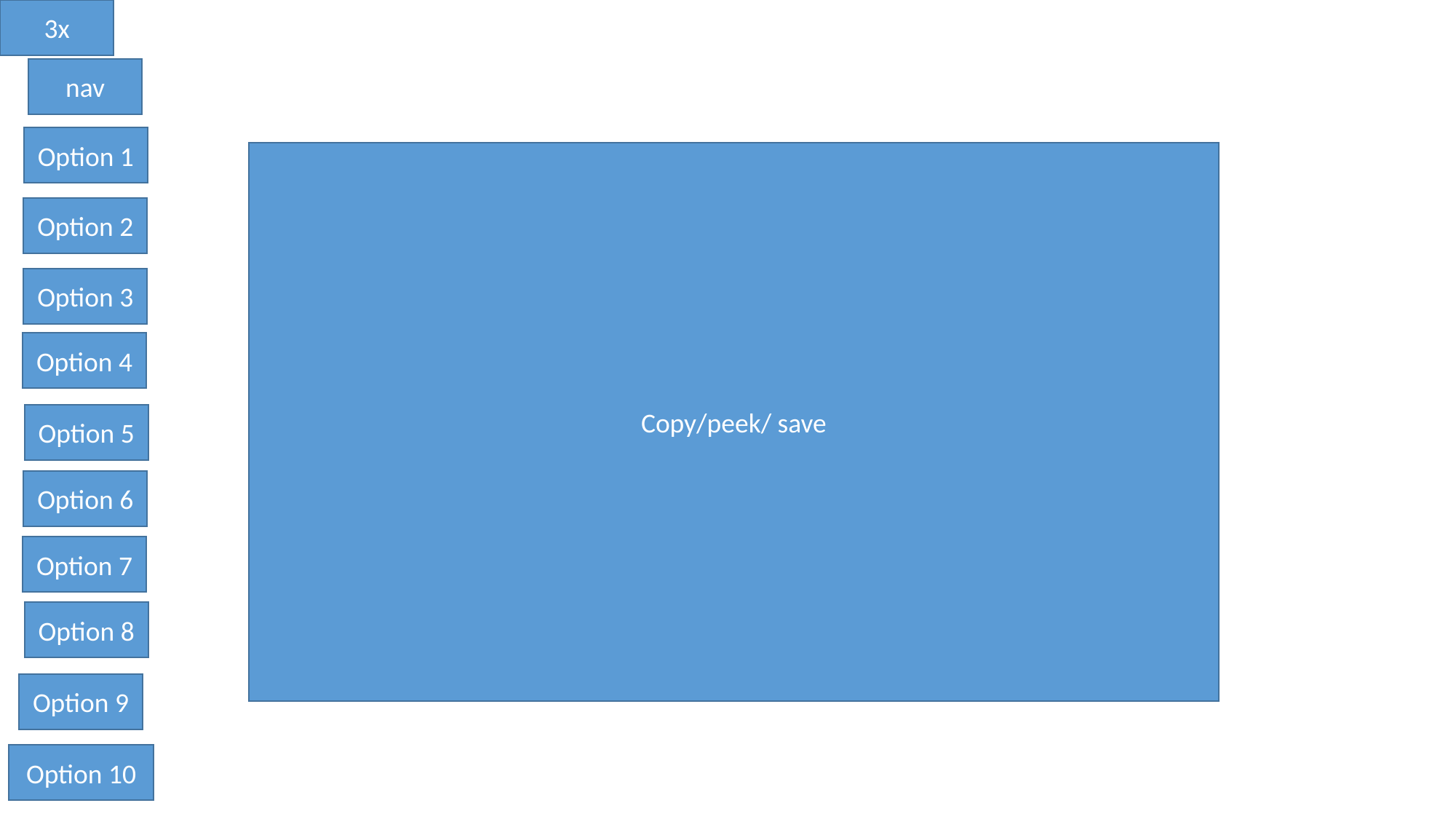

3x
#
nav
Option 1
Copy/peek/ save
Option 2

Option 3
Option 4
Option 5
Option 6
Option 7
Option 8
Option 9
Option 10